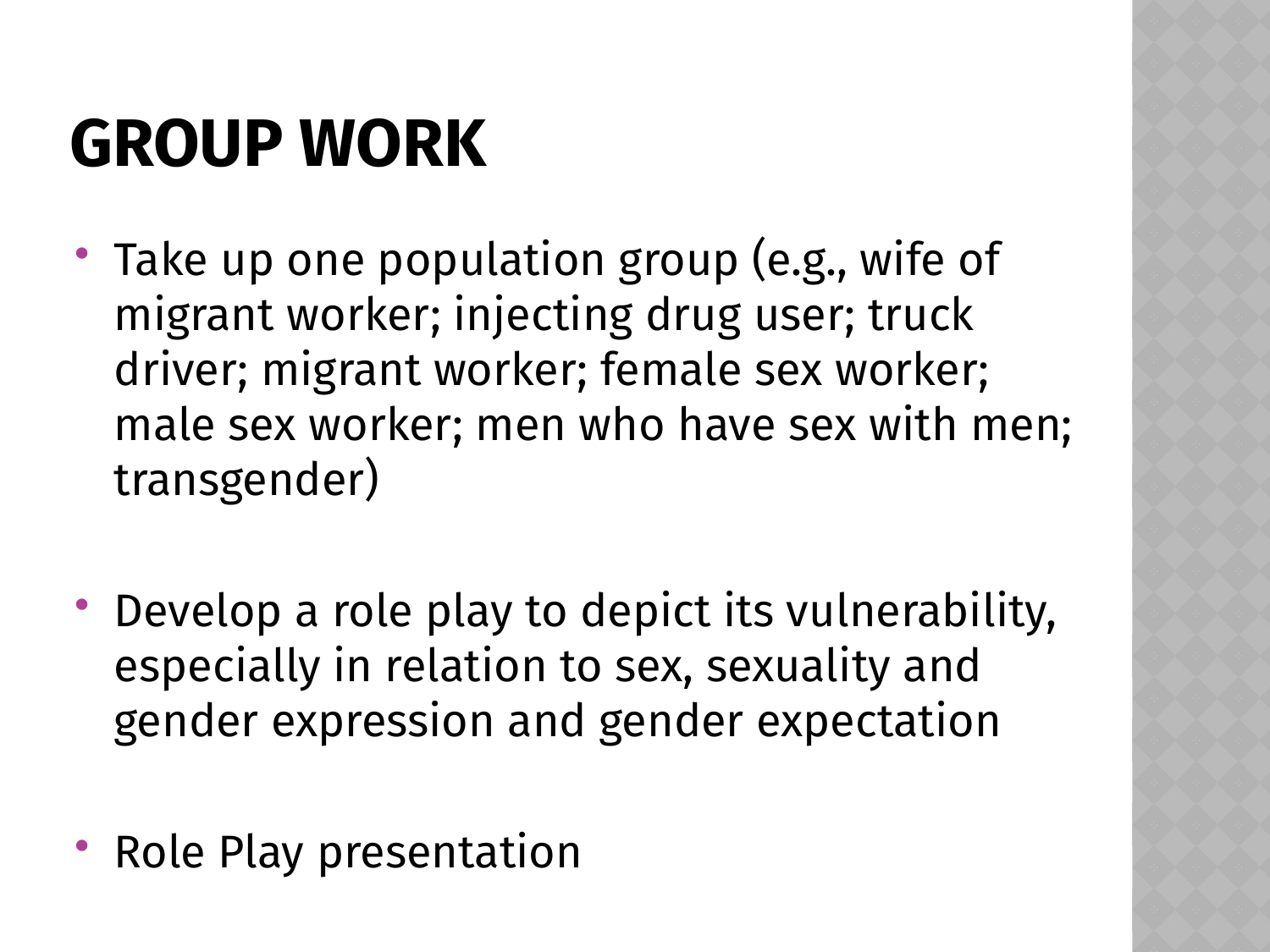

# Group Work
Take up one population group (e.g., wife of migrant worker; injecting drug user; truck driver; migrant worker; female sex worker; male sex worker; men who have sex with men; transgender)

Develop a role play to depict its vulnerability, especially in relation to sex, sexuality and gender expression and gender expectation

Role Play presentation